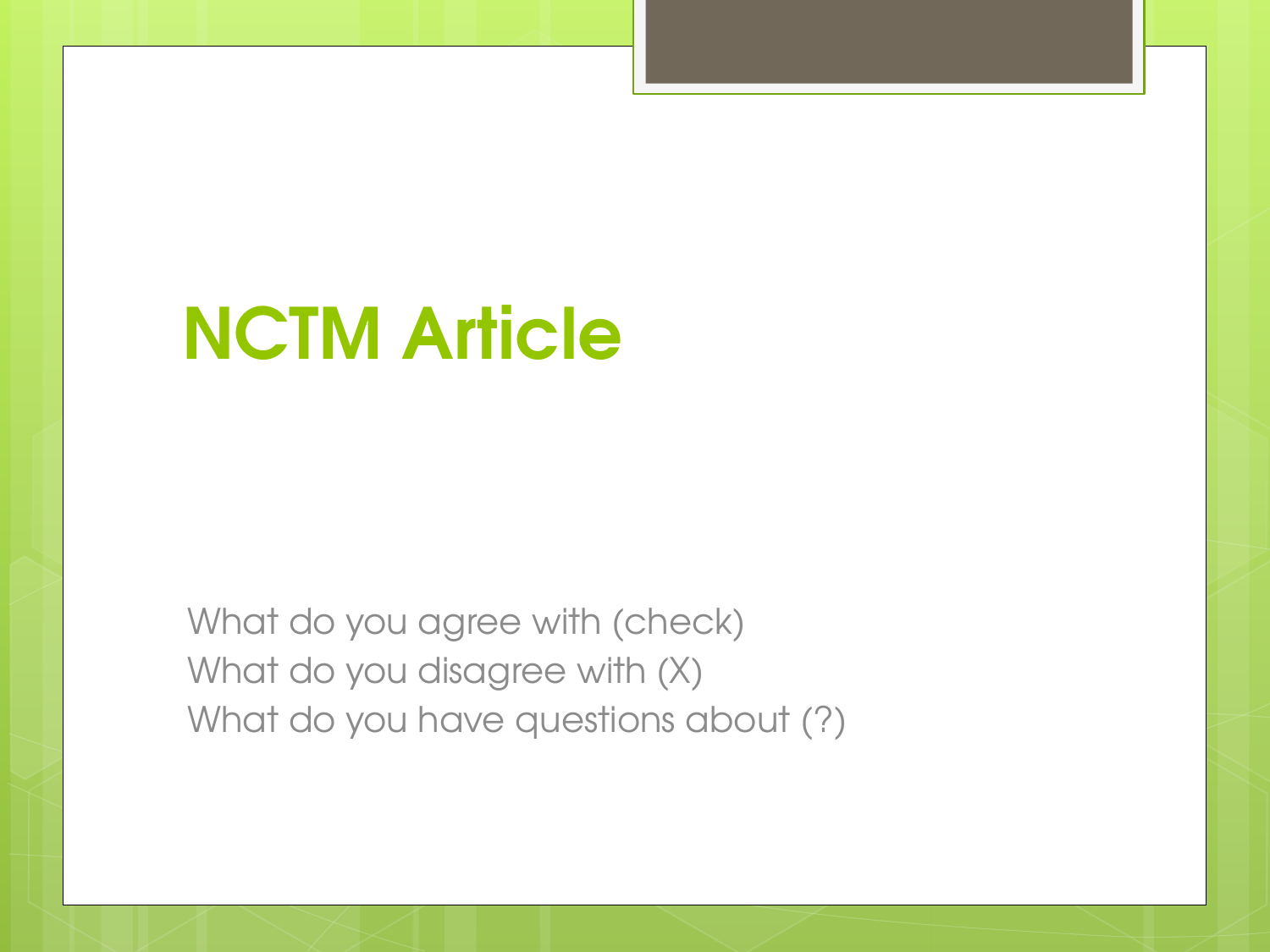

# NCTM Article
What do you agree with (check)
What do you disagree with (X)
What do you have questions about (?)